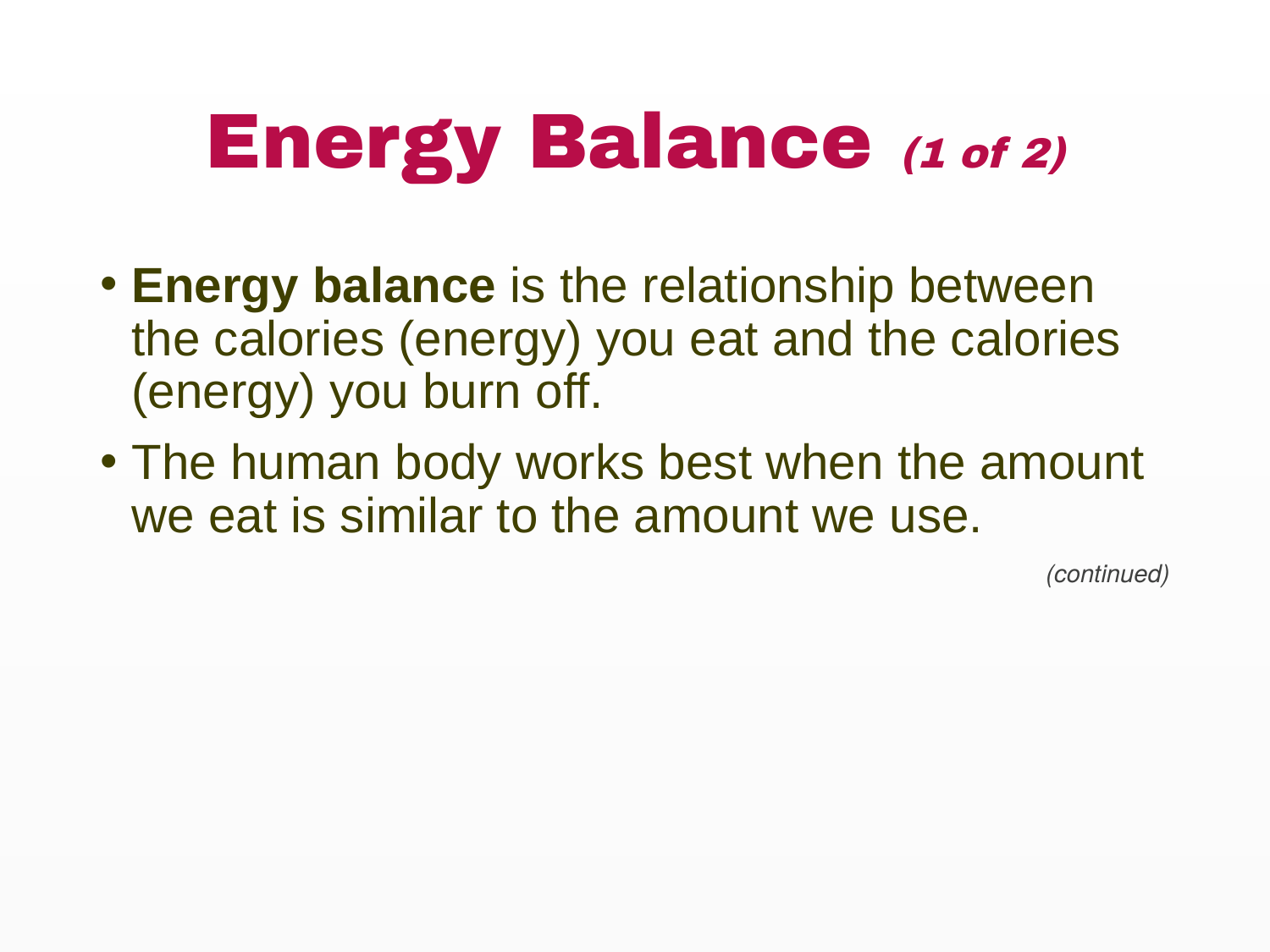

# Energy Balance (1 of 2)
Energy balance is the relationship between the calories (energy) you eat and the calories (energy) you burn off.
The human body works best when the amount we eat is similar to the amount we use.
(continued)